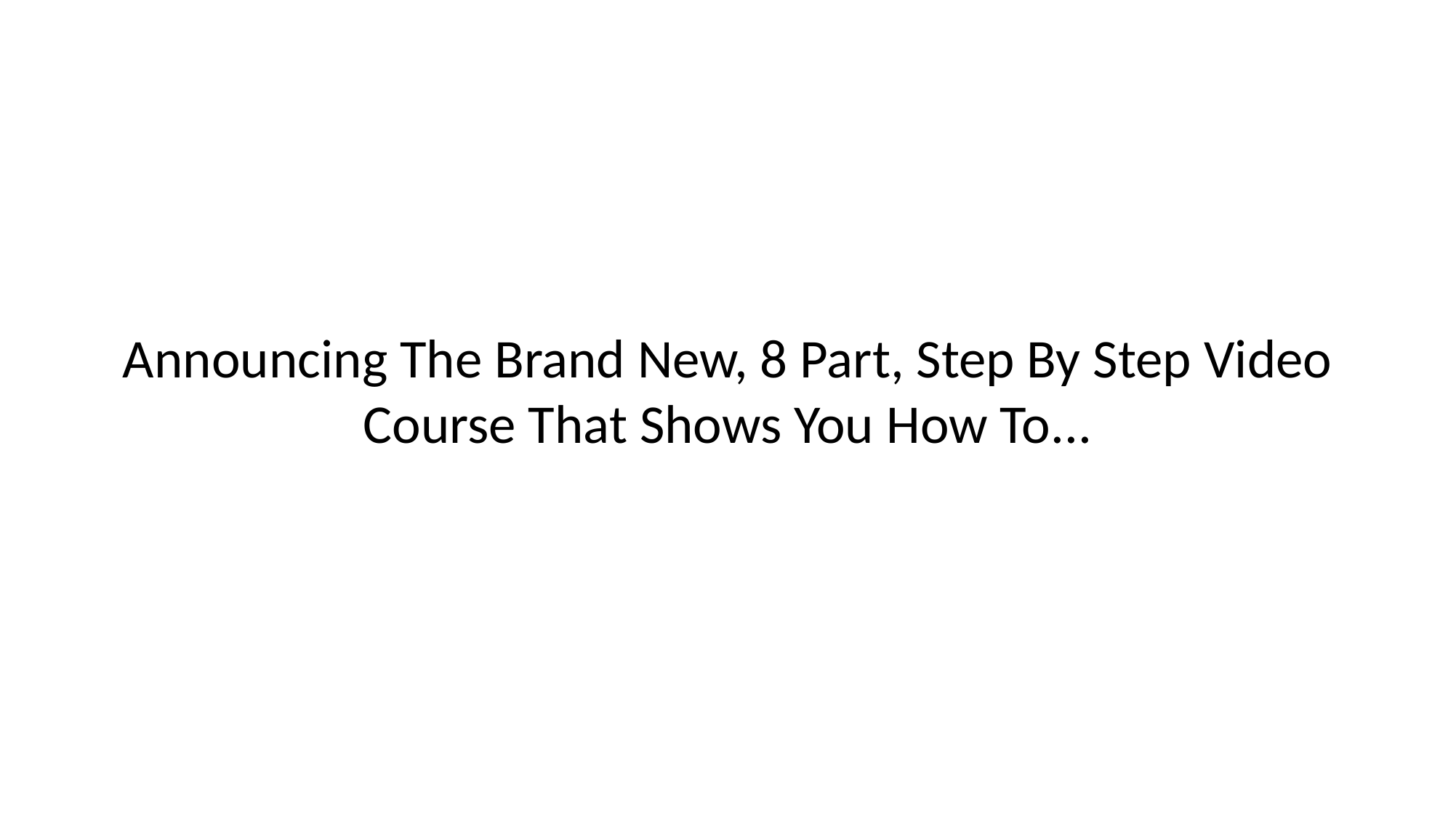

# Announcing The Brand New, 8 Part, Step By Step Video Course That Shows You How To...